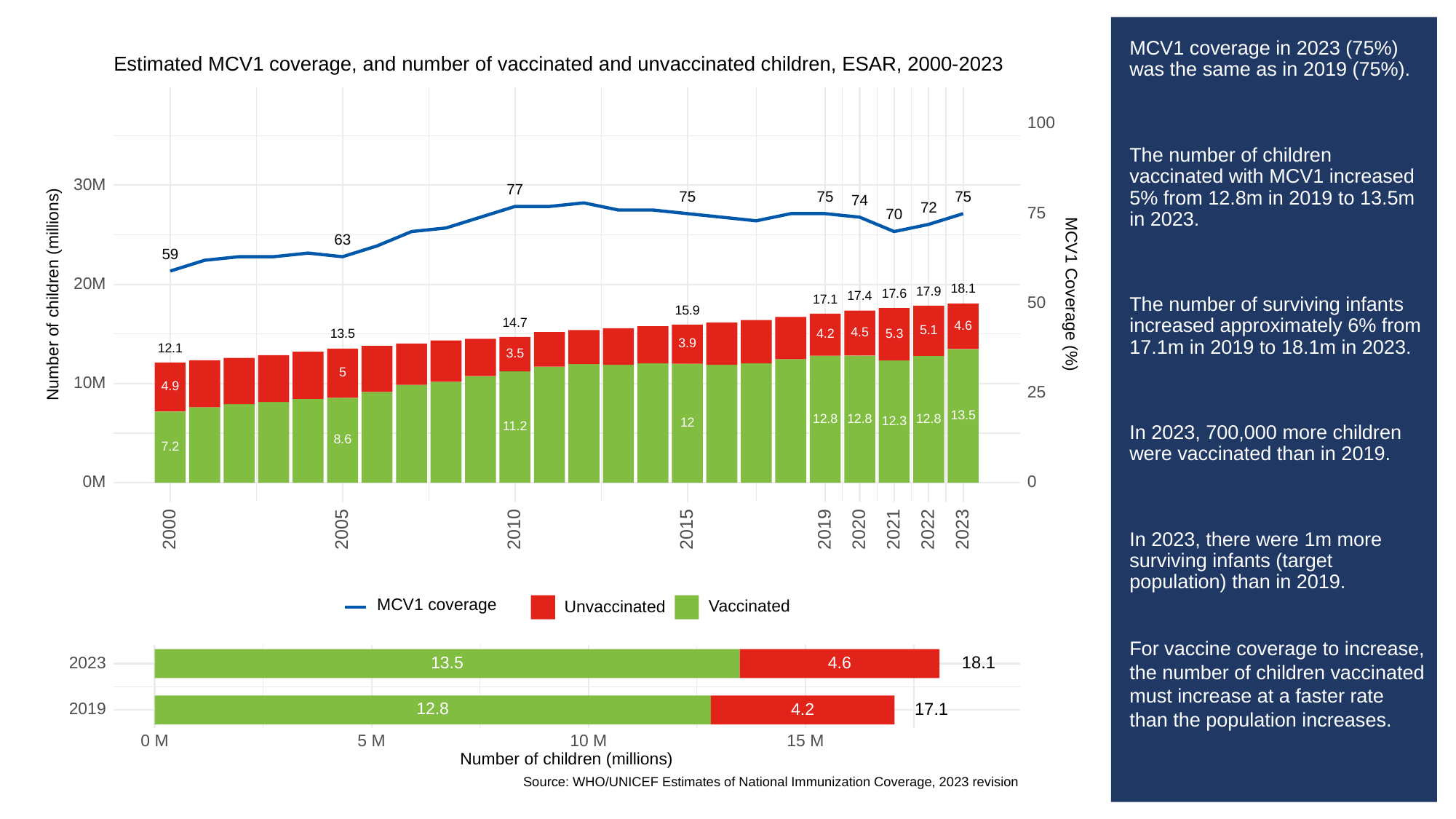

# MCV1 coverage in 2023 (75%) was the same as in 2019 (75%).

The number of children vaccinated with MCV1 increased 5% from 12.8m in 2019 to 13.5m in 2023.

The number of surviving infants increased approximately 6% from 17.1m in 2019 to 18.1m in 2023.

In 2023, 700,000 more children were vaccinated than in 2019.

In 2023, there were 1m more surviving infants (target population) than in 2019.

For vaccine coverage to increase, the number of children vaccinated must increase at a faster rate than the population increases.

Estimated MCV1 coverage, and number of vaccinated and unvaccinated children, ESAR, 2000-2023

100

30M
77

75
75
75
74
72

75
70

63
59
20M

18.1
Number of children (millions)
MCV1 Coverage (%)
17.9
17.6
17.4
17.1
50

15.9

14.7

4.6

5.1

4.5
5.3
13.5
4.2

3.9

12.1

3.5

5

10M

4.9

25

13.5

12.8
12.8
12.8
12.3
12
11.2

8.6
7.2
0M
0

2023
2000
2005
2010
2015
2019
2020
2021
2022

MCV1 coverage
Unvaccinated
Vaccinated

18.1
13.5
4.6
2023

12.8
17.1
2019
4.2

0 M
10 M
15 M
5 M
Number of children (millions)
Source: WHO/UNICEF Estimates of National Immunization Coverage, 2023 revision